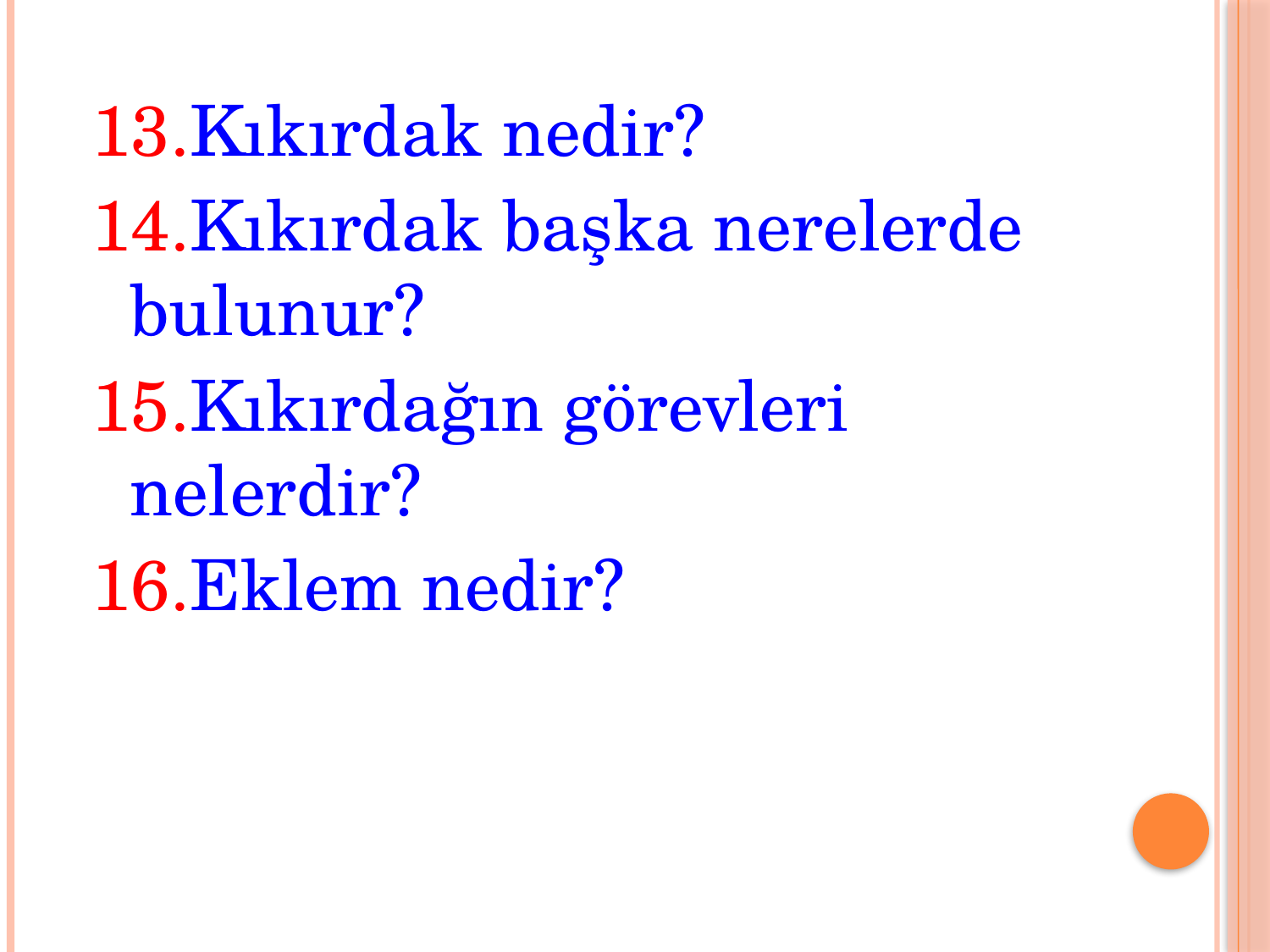

13.Kıkırdak nedir?
14.Kıkırdak başka nerelerde bulunur?
15.Kıkırdağın görevleri nelerdir?
16.Eklem nedir?